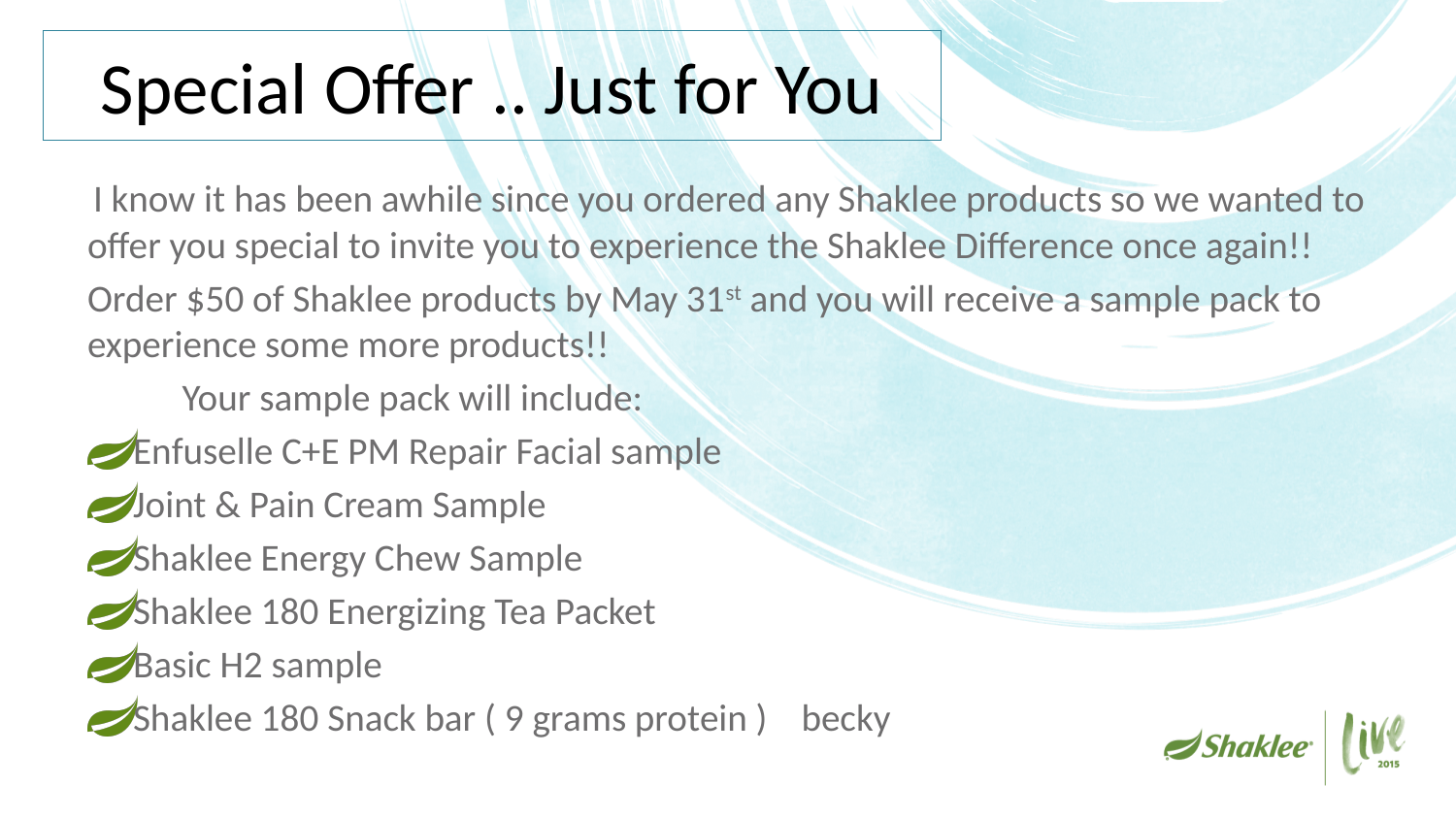

# Special Offer .. Just for You
 I know it has been awhile since you ordered any Shaklee products so we wanted to offer you special to invite you to experience the Shaklee Difference once again!!
Order $50 of Shaklee products by May 31st and you will receive a sample pack to experience some more products!!
	Your sample pack will include:
Enfuselle C+E PM Repair Facial sample
Joint & Pain Cream Sample
Shaklee Energy Chew Sample
Shaklee 180 Energizing Tea Packet
Basic H2 sample
Shaklee 180 Snack bar ( 9 grams protein )    becky